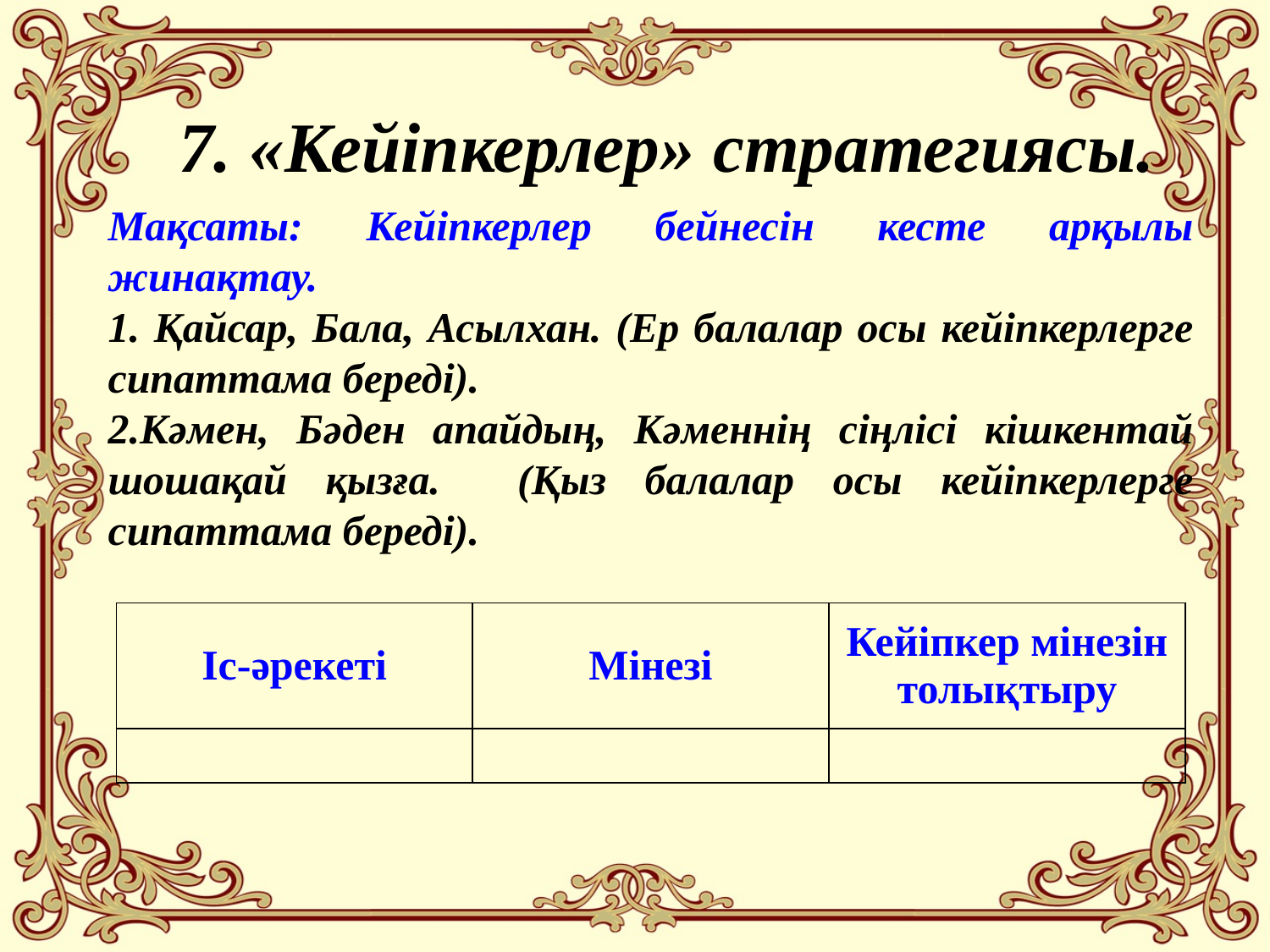

7. «Кейіпкерлер» стратегиясы.
Мақсаты: Кейіпкерлер бейнесін кесте арқылы жинақтау.
1. Қайсар, Бала, Асылхан. (Ер балалар осы кейіпкерлерге сипаттама береді).
2.Кәмен, Бәден апайдың, Кәменнің сіңлісі кішкентай шошақай қызға.  (Қыз балалар осы кейіпкерлерге сипаттама береді).
| Іс-әрекеті | Мінезі | Кейіпкер мінезін толықтыру |
| --- | --- | --- |
|  |  |  |